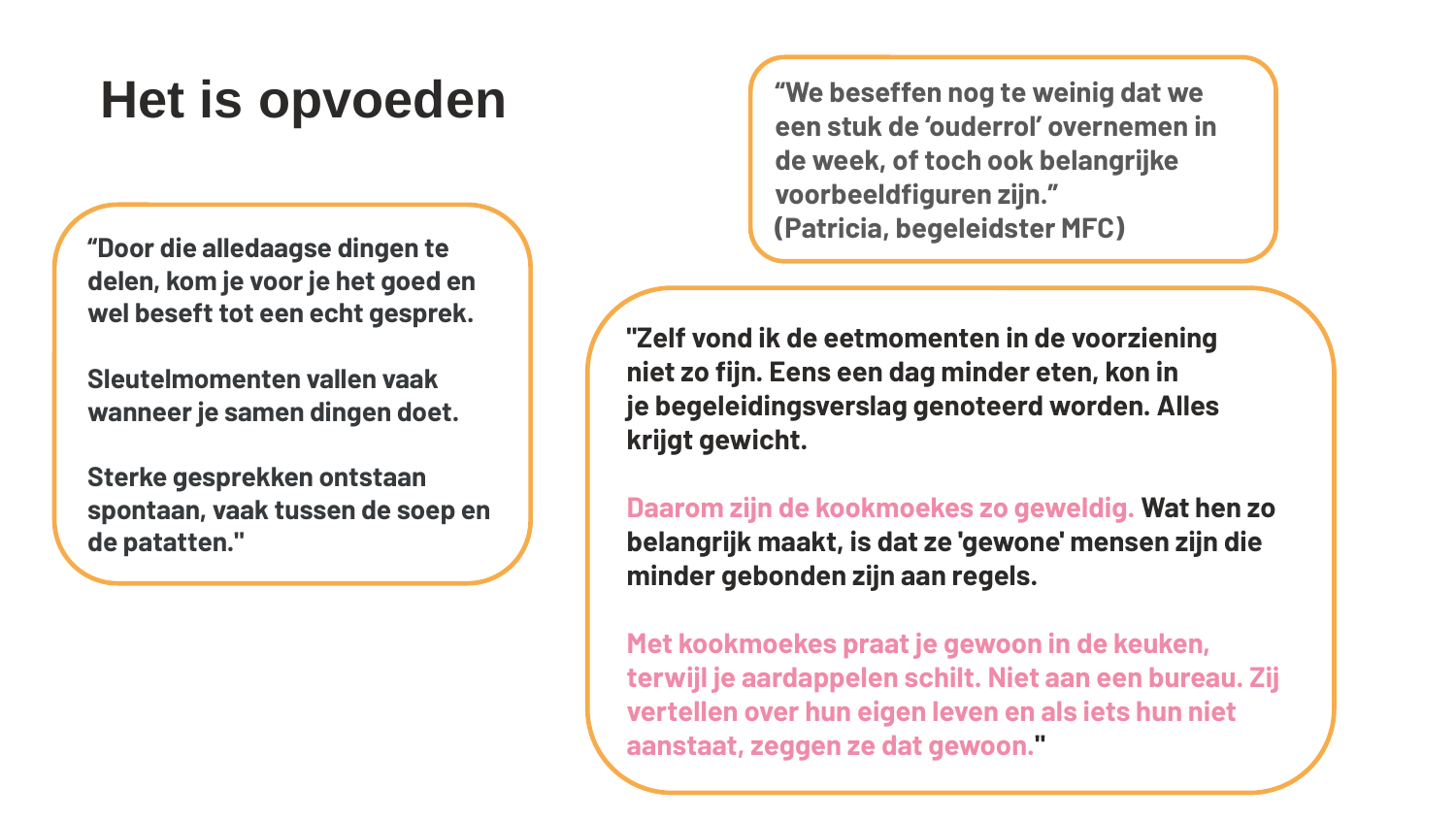

“We beseffen nog te weinig dat we een stuk de ‘ouderrol’ overnemen in de week, of toch ook belangrijke voorbeeldfiguren zijn.”
(Patricia, begeleidster MFC)​
Het is opvoeden
“Door die alledaagse dingen te delen, kom je voor je het goed en wel beseft tot een echt gesprek.

Sleutelmomenten vallen vaak wanneer je samen dingen doet.

Sterke gesprekken ontstaan spontaan, vaak tussen de soep en de patatten."
"Zelf vond ik de eetmomenten in de voorziening niet zo fijn. Eens een dag minder eten, kon in je begeleidingsverslag genoteerd worden. Alles krijgt gewicht.

Daarom zijn de kookmoekes zo geweldig. Wat hen zo belangrijk maakt, is dat ze 'gewone' mensen zijn die minder gebonden zijn aan regels.

Met kookmoekes praat je gewoon in de keuken, terwijl je aardappelen schilt. Niet aan een bureau. Zij vertellen over hun eigen leven en als iets hun niet aanstaat, zeggen ze dat gewoon."​